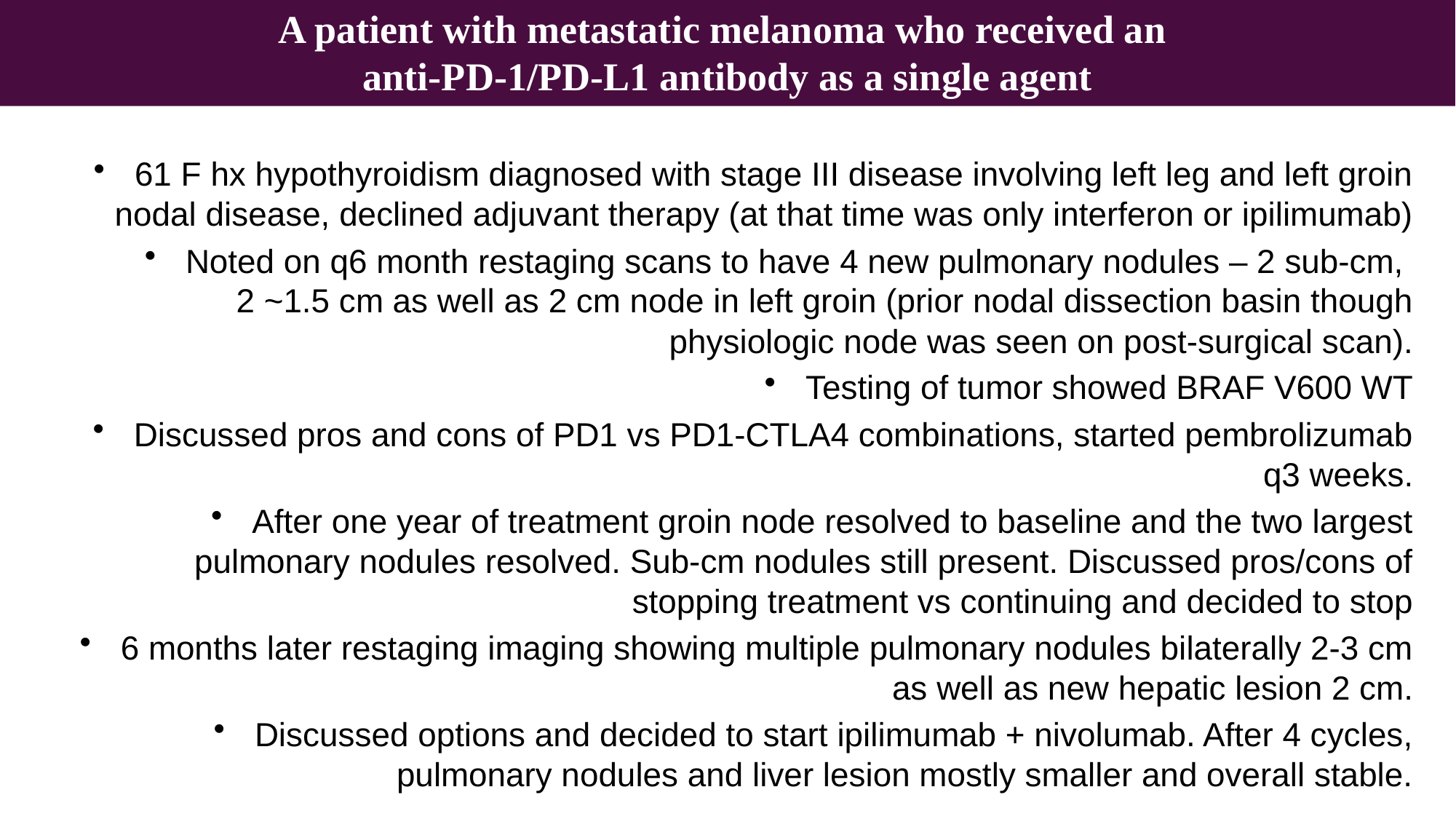

A patient with metastatic melanoma who received an
anti-PD-1/PD-L1 antibody as a single agent
61 F hx hypothyroidism diagnosed with stage III disease involving left leg and left groin nodal disease, declined adjuvant therapy (at that time was only interferon or ipilimumab)
Noted on q6 month restaging scans to have 4 new pulmonary nodules – 2 sub-cm,
2 ~1.5 cm as well as 2 cm node in left groin (prior nodal dissection basin though physiologic node was seen on post-surgical scan).
Testing of tumor showed BRAF V600 WT
Discussed pros and cons of PD1 vs PD1-CTLA4 combinations, started pembrolizumab q3 weeks.
After one year of treatment groin node resolved to baseline and the two largest pulmonary nodules resolved. Sub-cm nodules still present. Discussed pros/cons of stopping treatment vs continuing and decided to stop
6 months later restaging imaging showing multiple pulmonary nodules bilaterally 2-3 cm as well as new hepatic lesion 2 cm.
Discussed options and decided to start ipilimumab + nivolumab. After 4 cycles, pulmonary nodules and liver lesion mostly smaller and overall stable.